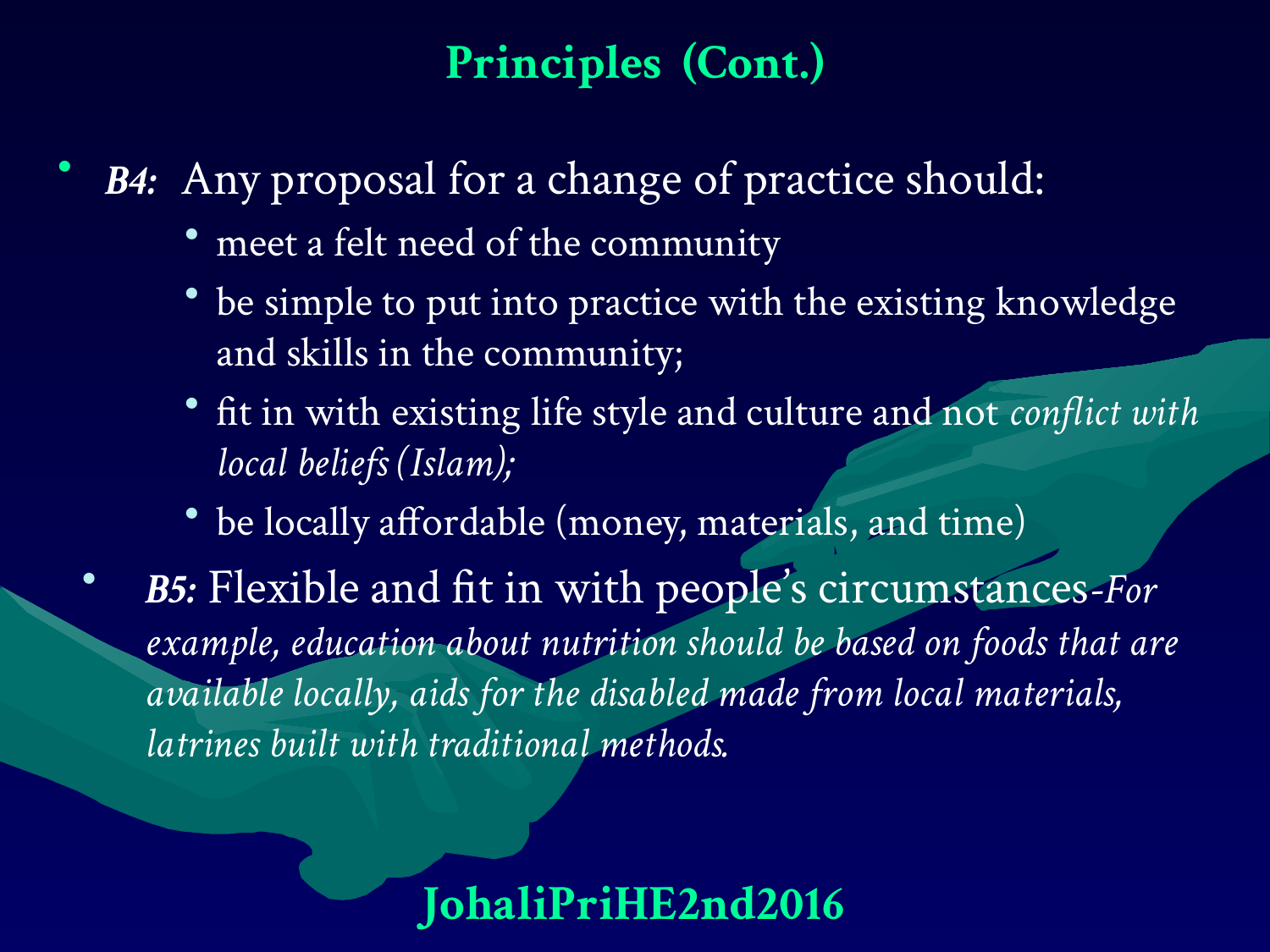

# Principles  (Cont.)
B4:  Any proposal for a change of practice should:
meet a felt need of the community
be simple to put into practice with the existing knowledge and skills in the community;
fit in with existing life style and culture and not conflict with local beliefs (Islam);
be locally affordable (money, materials, and time)
B5: Flexible and fit in with people’s circumstances-For example, education about nutrition should be based on foods that are available locally, aids for the disabled made from local materials, latrines built with traditional methods.

JohaliPriHE2nd2016